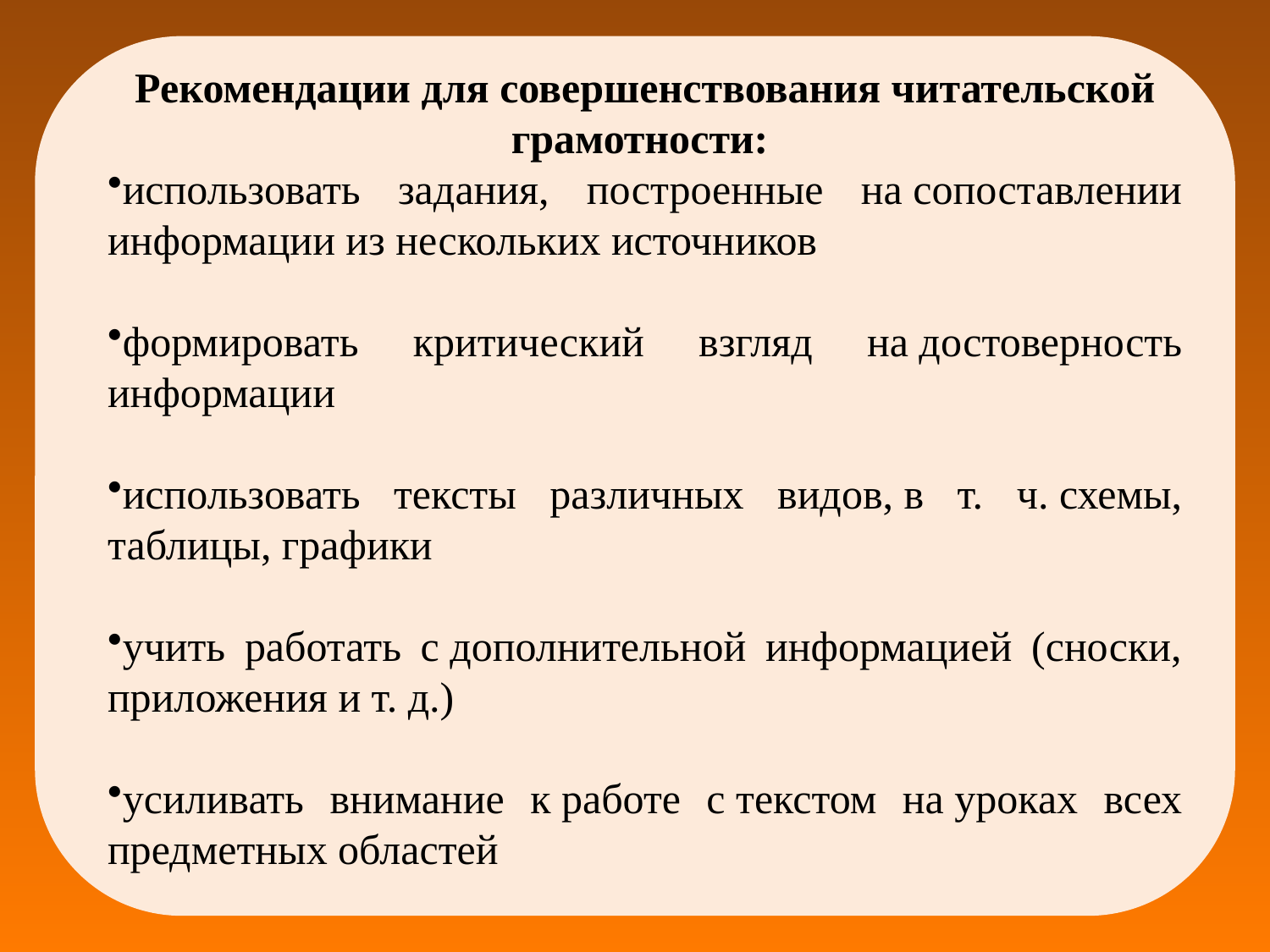

Рекомендации для совершенствования читательской грамотности:
использовать задания, построенные на сопоставлении информации из нескольких источников

формировать критический взгляд на достоверность информации

использовать тексты различных видов, в т. ч. схемы, таблицы, графики

учить работать с дополнительной информацией (сноски, приложения и т. д.)

усиливать внимание к работе с текстом на уроках всех предметных областей